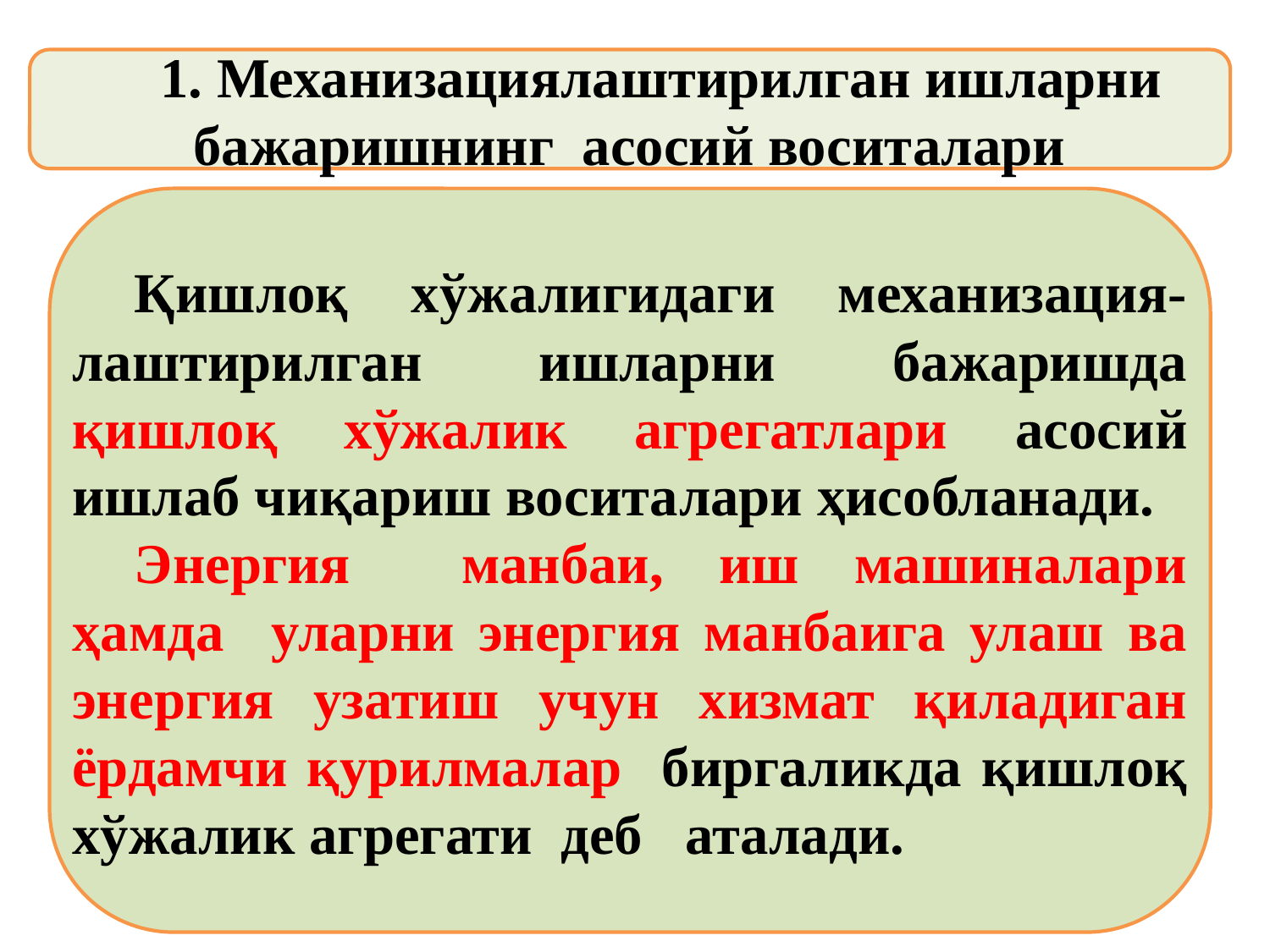

1. Механизациялаштирилган ишларни бажаришнинг  асосий воситалари

Қишлоқ хўжалигидаги механизация-лаштирилган ишларни бажаришда қишлоқ хўжалик агрегатлари асосий ишлаб чиқариш воситалари ҳисобланади.
Энергия  манбаи, иш машиналари ҳамда  уларни энергия манбаига улаш ва энергия узатиш учун хизмат қиладиган ёрдамчи қурилмалар  биргаликда қишлоқ хўжалик агрегати  деб   аталади.